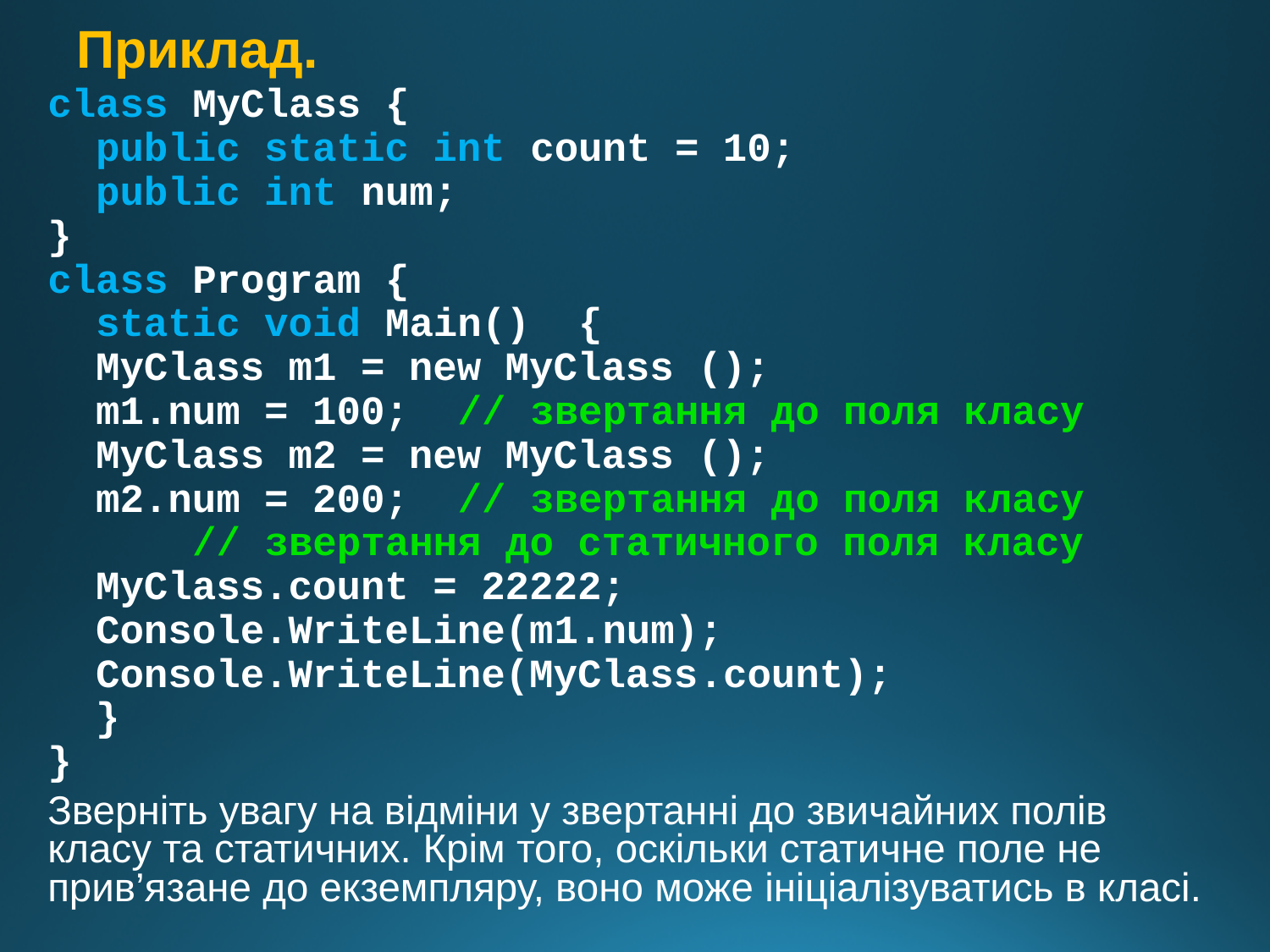

# Приклад.
class MyClass {
  public static int count = 10;
  public int num;
}
class Program {
  static void Main()  {
  MyClass m1 = new MyClass ();
  m1.num = 100;  // звертання до поля класу
  MyClass m2 = new MyClass ();
  m2.num = 200;  // звертання до поля класу
      // звертання до статичного поля класу
  MyClass.count = 22222;
  Console.WriteLine(m1.num);
  Console.WriteLine(MyClass.count);
  }
}
Зверніть увагу на відміни у звертанні до звичайних полів класу та статичних. Крім того, оскільки статичне поле не прив’язане до екземпляру, воно може ініціалізуватись в класі.